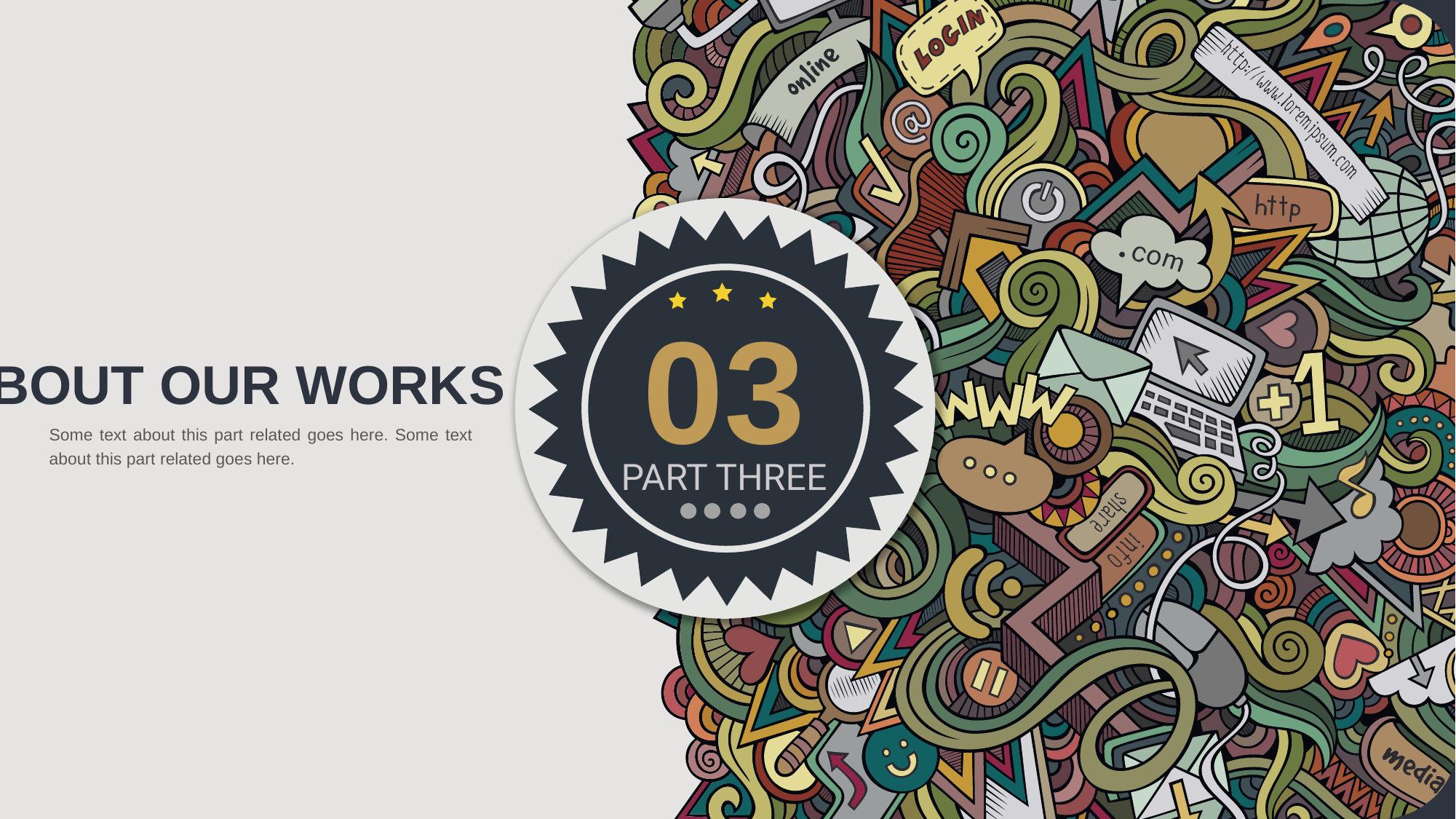

03
PART THREE

ABOUT OUR WORKS
Some text about this part related goes here. Some text about this part related goes here.